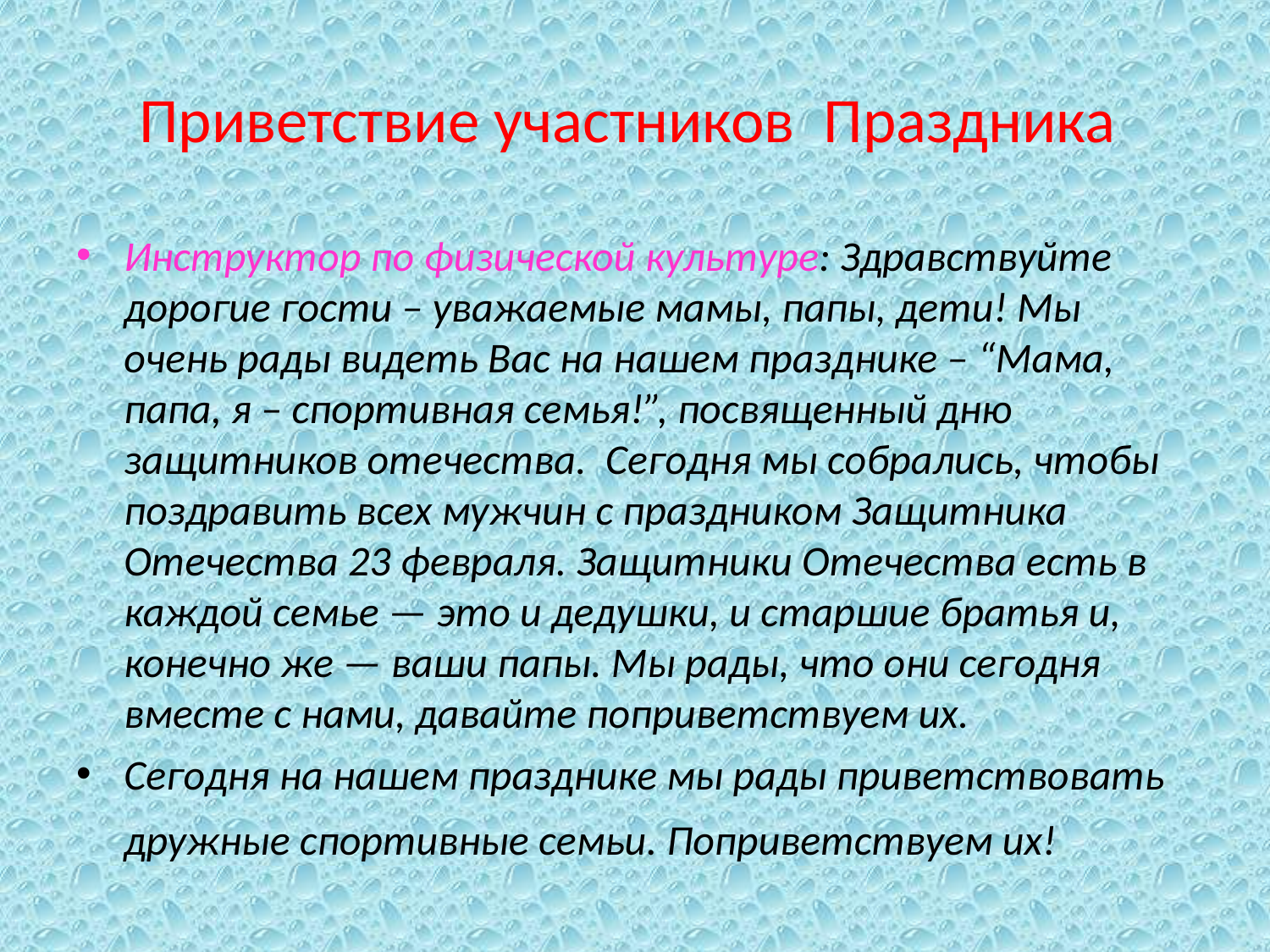

# Приветствие участников  Праздника
Инструктор по физической культуре: Здравствуйте дорогие гости – уважаемые мамы, папы, дети! Мы очень рады видеть Вас на нашем празднике – “Мама, папа, я – спортивная семья!”, посвященный дню защитников отечества.  Сегодня мы собрались, чтобы поздравить всех мужчин с праздником Защитника Отечества 23 февраля. Защитники Отечества есть в каждой семье — это и дедушки, и старшие братья и, конечно же — ваши папы. Мы рады, что они сегодня вместе с нами, давайте поприветствуем их.
Сегодня на нашем празднике мы рады приветствовать дружные спортивные семьи. Поприветствуем их!